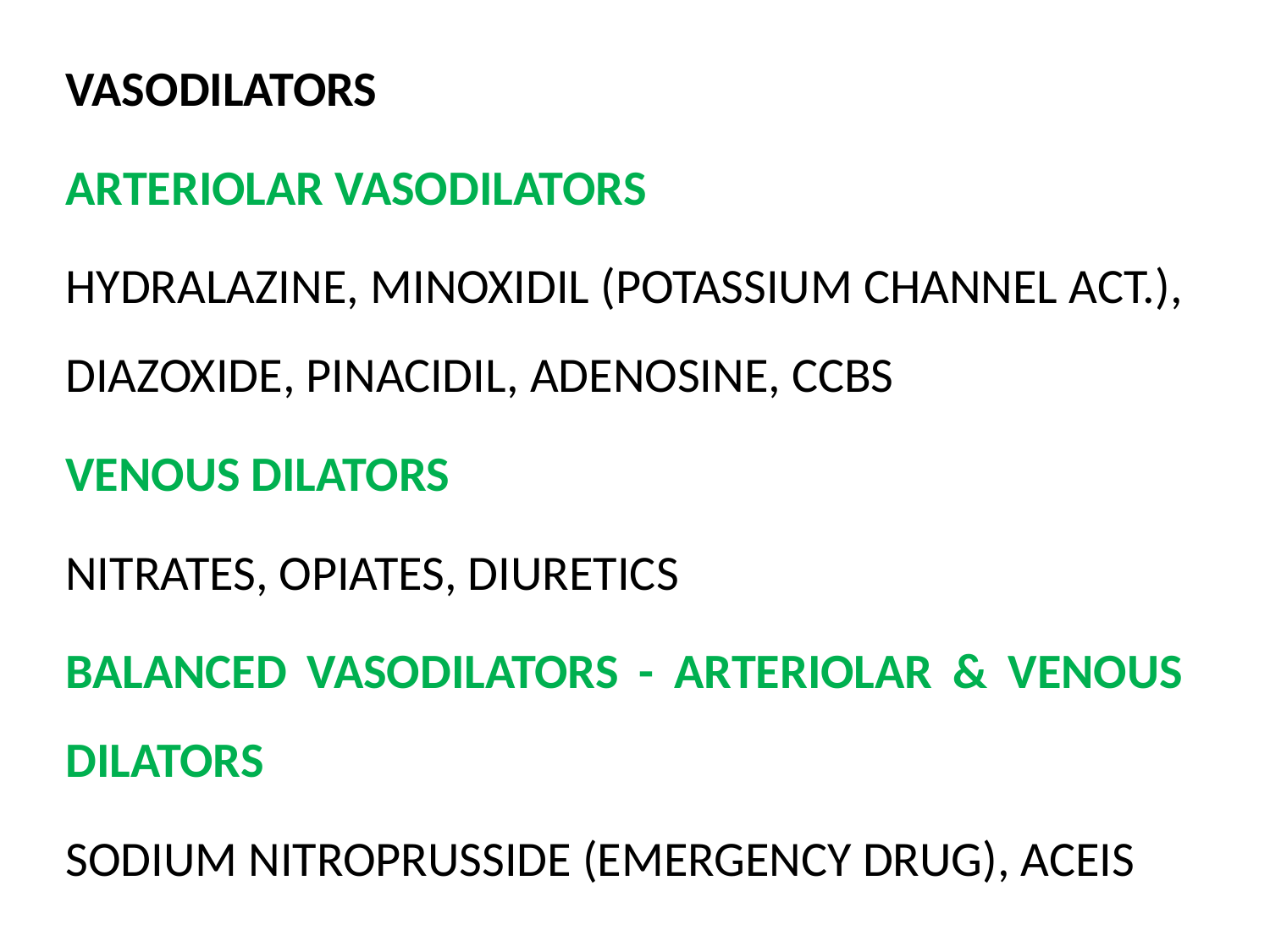

VASODILATORS
ARTERIOLAR VASODILATORS
HYDRALAZINE, MINOXIDIL (POTASSIUM CHANNEL ACT.), DIAZOXIDE, PINACIDIL, ADENOSINE, CCBS
VENOUS DILATORS
NITRATES, OPIATES, DIURETICS
BALANCED VASODILATORS - ARTERIOLAR & VENOUS DILATORS
SODIUM NITROPRUSSIDE (EMERGENCY DRUG), ACEIS